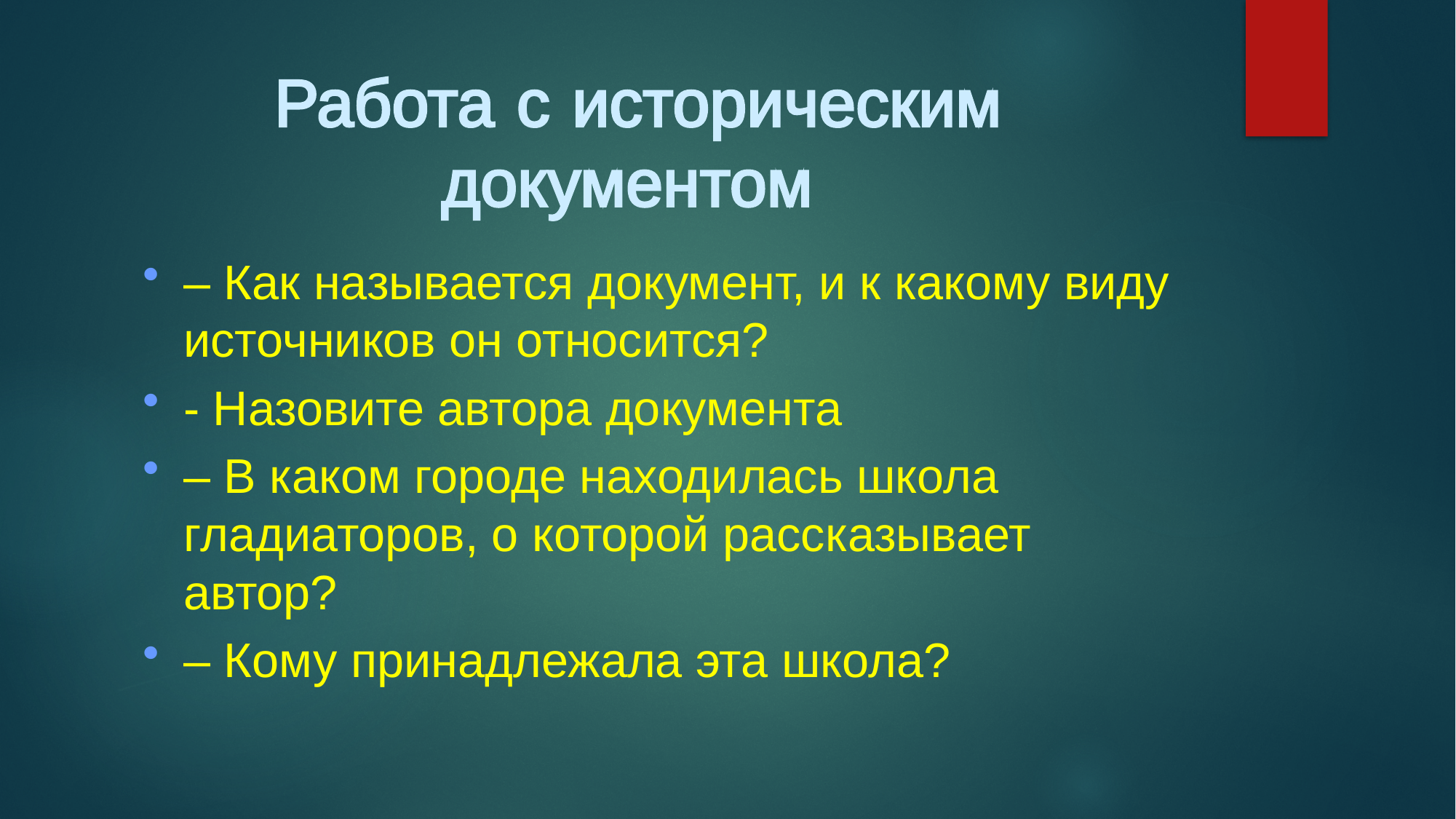

# Работа с историческим документом
– Как называется документ, и к какому виду источников он относится?
- Назовите автора документа
– В каком городе находилась школа гладиаторов, о которой рассказывает автор?
– Кому принадлежала эта школа?